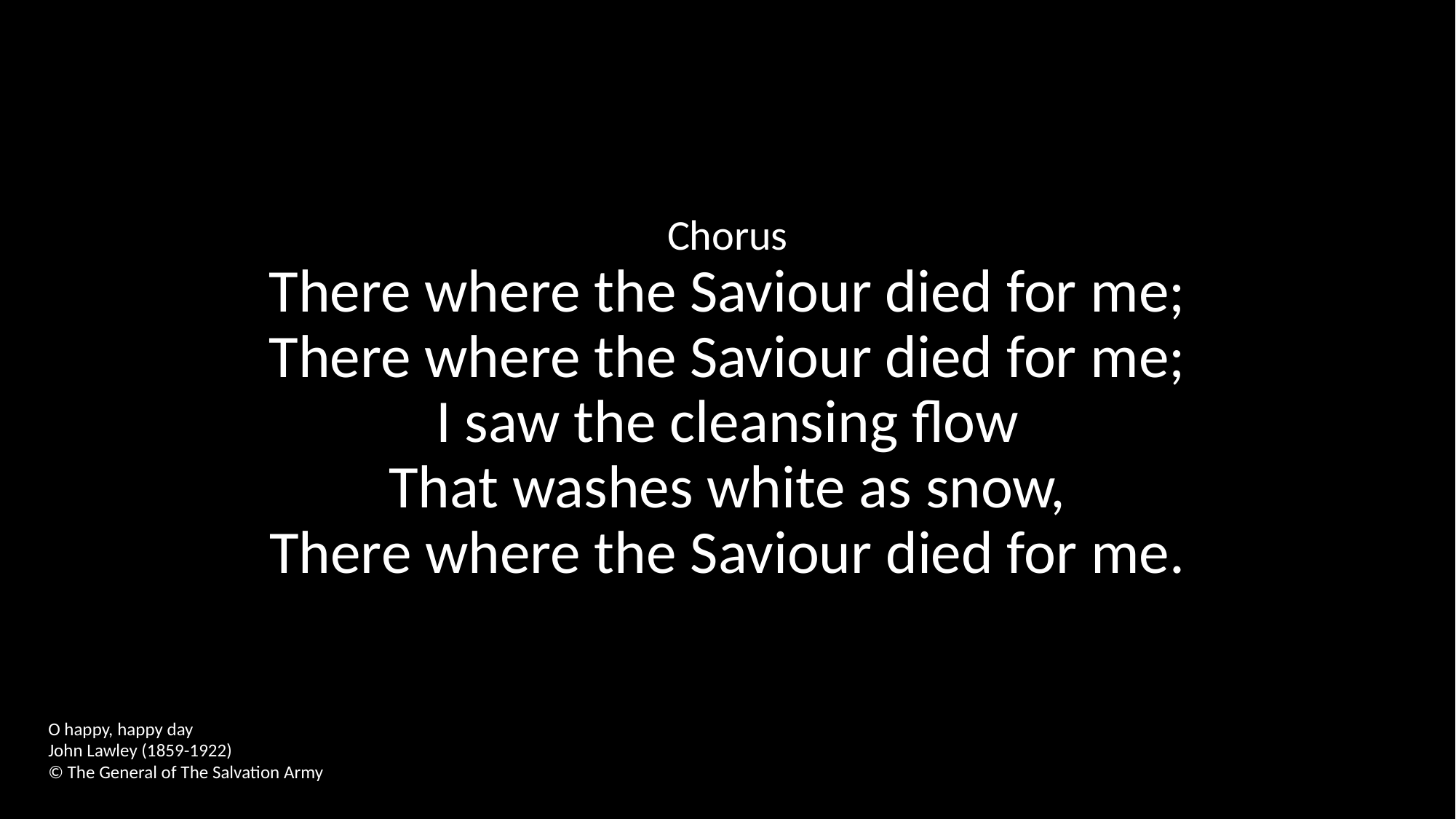

Chorus
There where the Saviour died for me;
There where the Saviour died for me;
I saw the cleansing flow
That washes white as snow,
There where the Saviour died for me.
O happy, happy day
John Lawley (1859-1922)
© The General of The Salvation Army